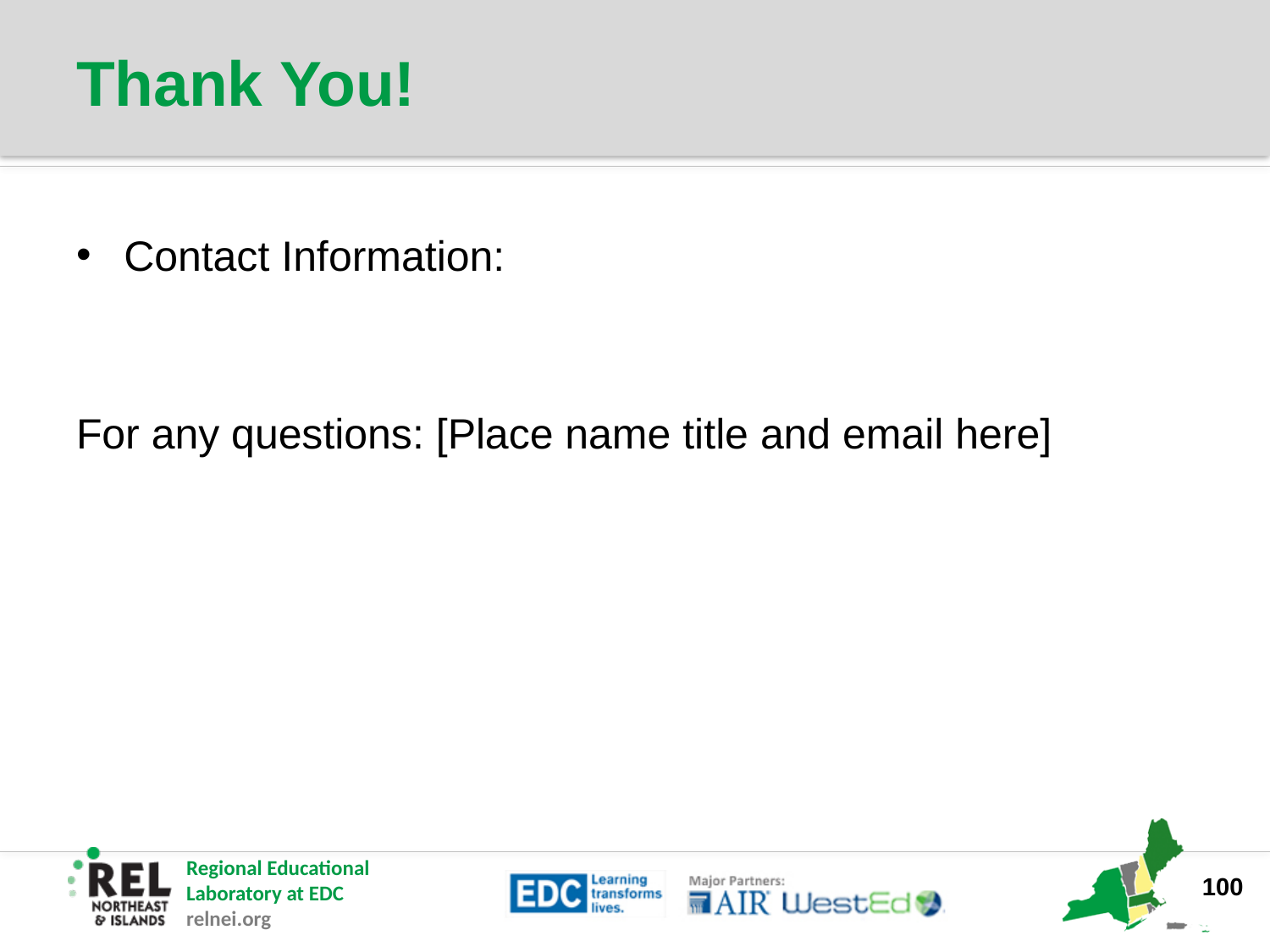

# Thank You!
Contact Information:

For any questions: [Place name title and email here]
100